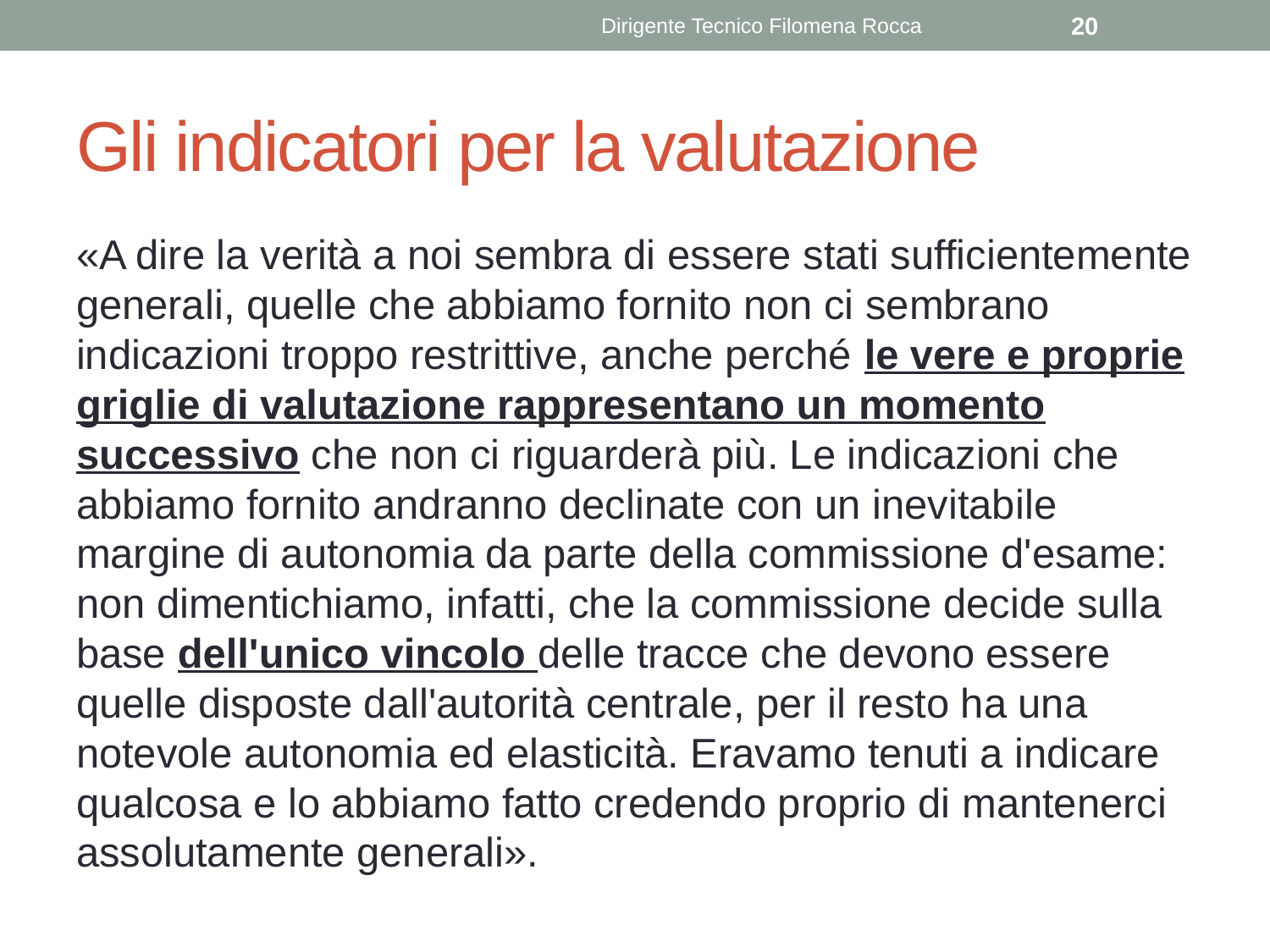

Dirigente Tecnico Filomena Rocca
20
# Gli indicatori per la valutazione
«A dire la verità a noi sembra di essere stati sufficientemente generali, quelle che abbiamo fornito non ci sembrano indicazioni troppo restrittive, anche perché le vere e proprie griglie di valutazione rappresentano un momento successivo che non ci riguarderà più. Le indicazioni che abbiamo fornito andranno declinate con un inevitabile margine di autonomia da parte della commissione d'esame: non dimentichiamo, infatti, che la commissione decide sulla base dell'unico vincolo delle tracce che devono essere quelle disposte dall'autorità centrale, per il resto ha una notevole autonomia ed elasticità. Eravamo tenuti a indicare qualcosa e lo abbiamo fatto credendo proprio di mantenerci assolutamente generali».